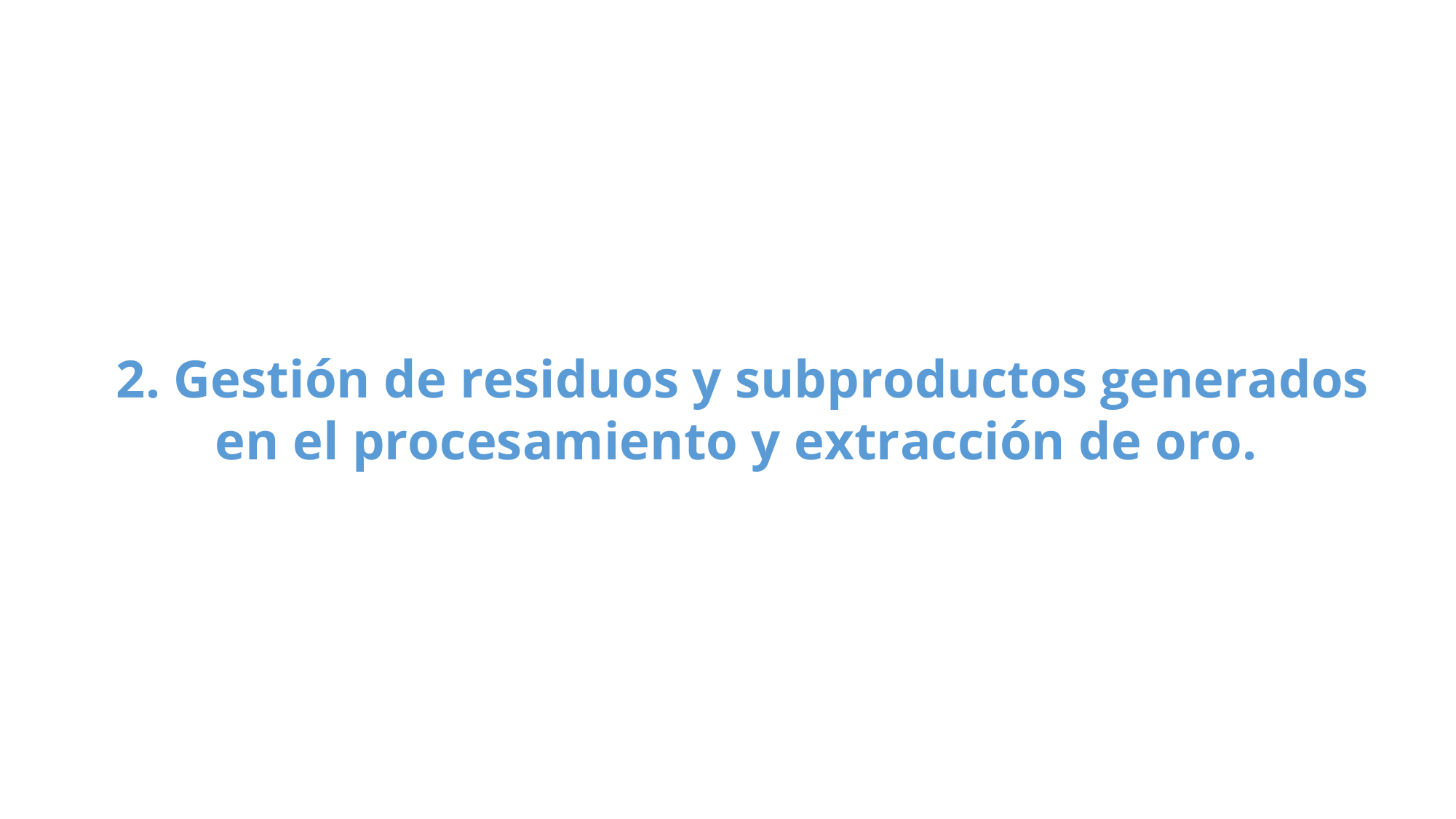

# 2. Gestión de residuos y subproductos generados en el procesamiento y extracción de oro.